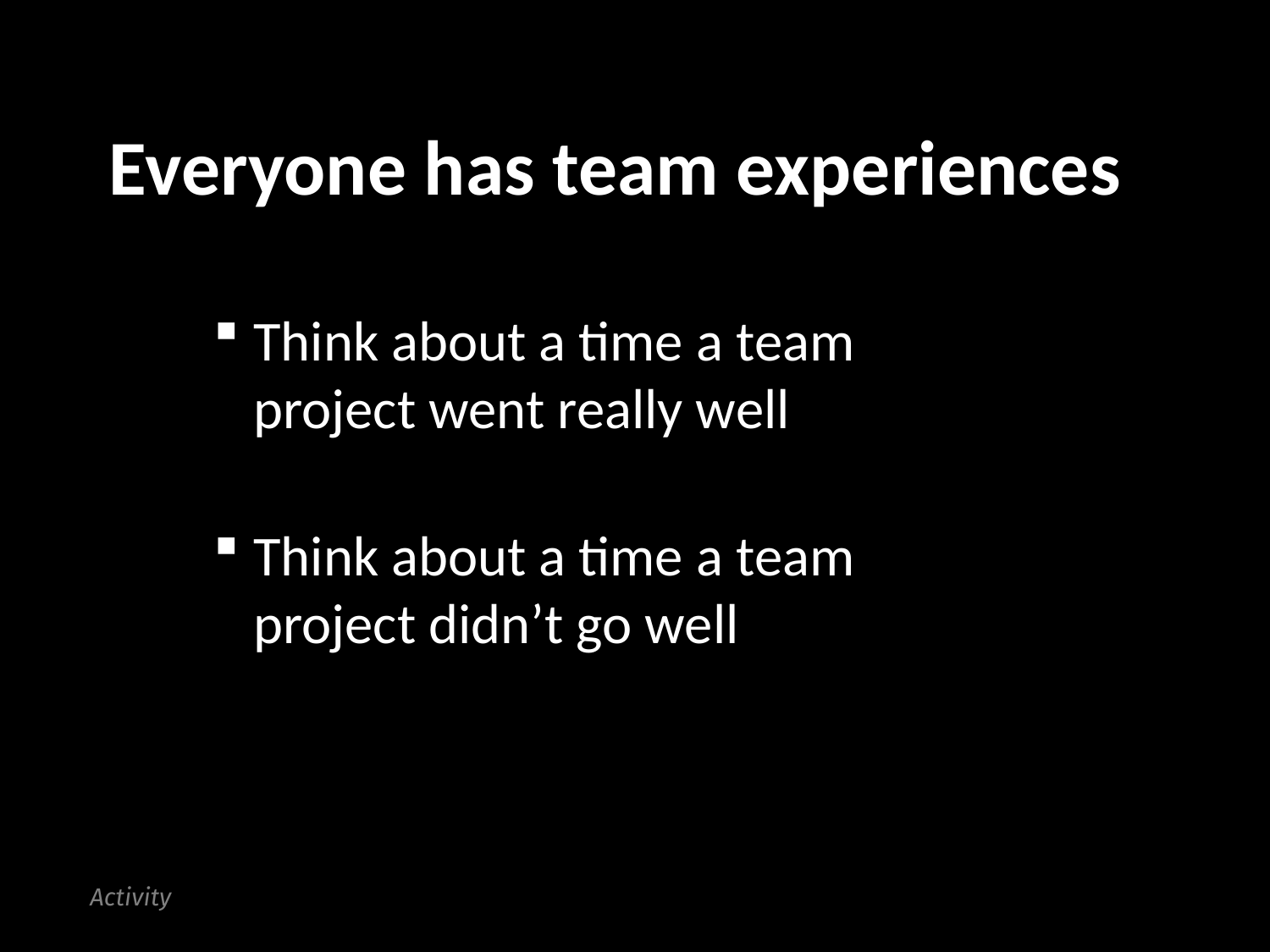

# Everyone has team experiences
Think about a time a team
project went really well
Think about a time a team
project didn’t go well
Activity